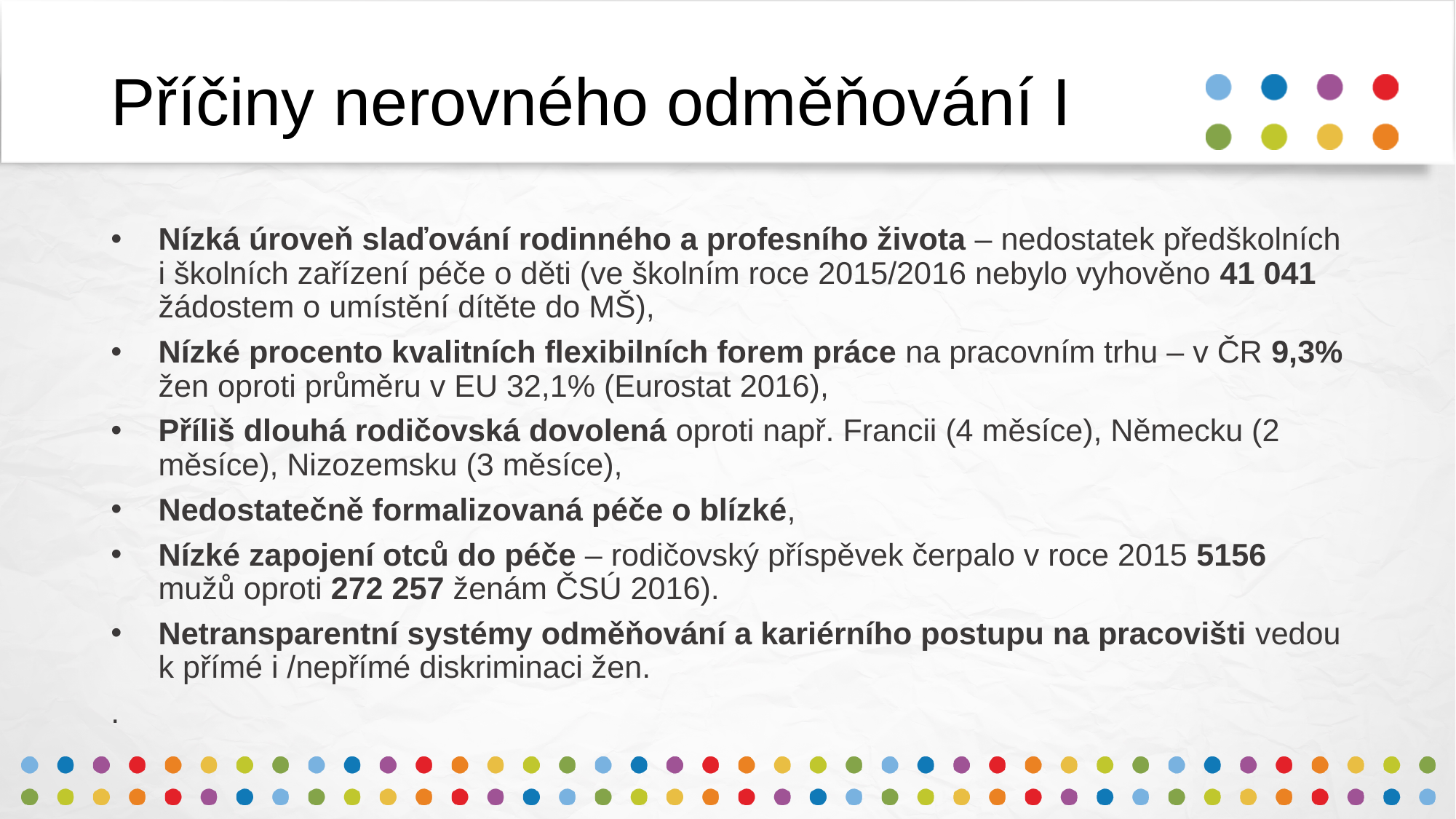

# Příčiny nerovného odměňování I
Nízká úroveň slaďování rodinného a profesního života – nedostatek předškolních i školních zařízení péče o děti (ve školním roce 2015/2016 nebylo vyhověno 41 041 žádostem o umístění dítěte do MŠ),
Nízké procento kvalitních flexibilních forem práce na pracovním trhu – v ČR 9,3% žen oproti průměru v EU 32,1% (Eurostat 2016),
Příliš dlouhá rodičovská dovolená oproti např. Francii (4 měsíce), Německu (2 měsíce), Nizozemsku (3 měsíce),
Nedostatečně formalizovaná péče o blízké,
Nízké zapojení otců do péče – rodičovský příspěvek čerpalo v roce 2015 5156 mužů oproti 272 257 ženám ČSÚ 2016).
Netransparentní systémy odměňování a kariérního postupu na pracovišti vedou k přímé i /nepřímé diskriminaci žen.
.